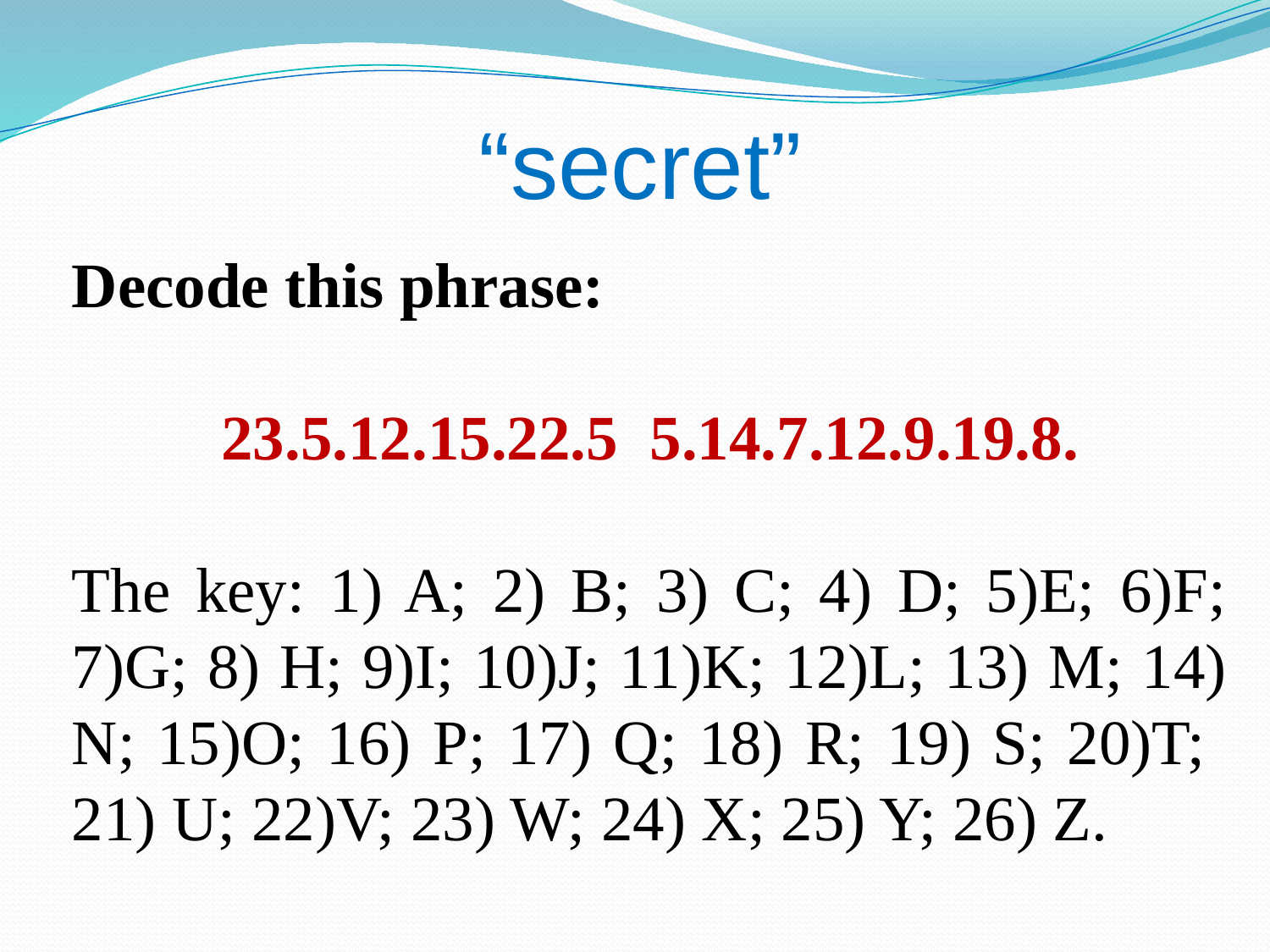

# “secret”
Decode this phrase:

23.5.12.15.22.5  5.14.7.12.9.19.8.

The key: 1) A; 2) B; 3) C; 4) D; 5)E; 6)F; 7)G; 8) H; 9)I; 10)J; 11)K; 12)L; 13) M; 14) N; 15)O; 16) P; 17) Q; 18) R; 19) S; 20)T;  21) U; 22)V; 23) W; 24) X; 25) Y; 26) Z.